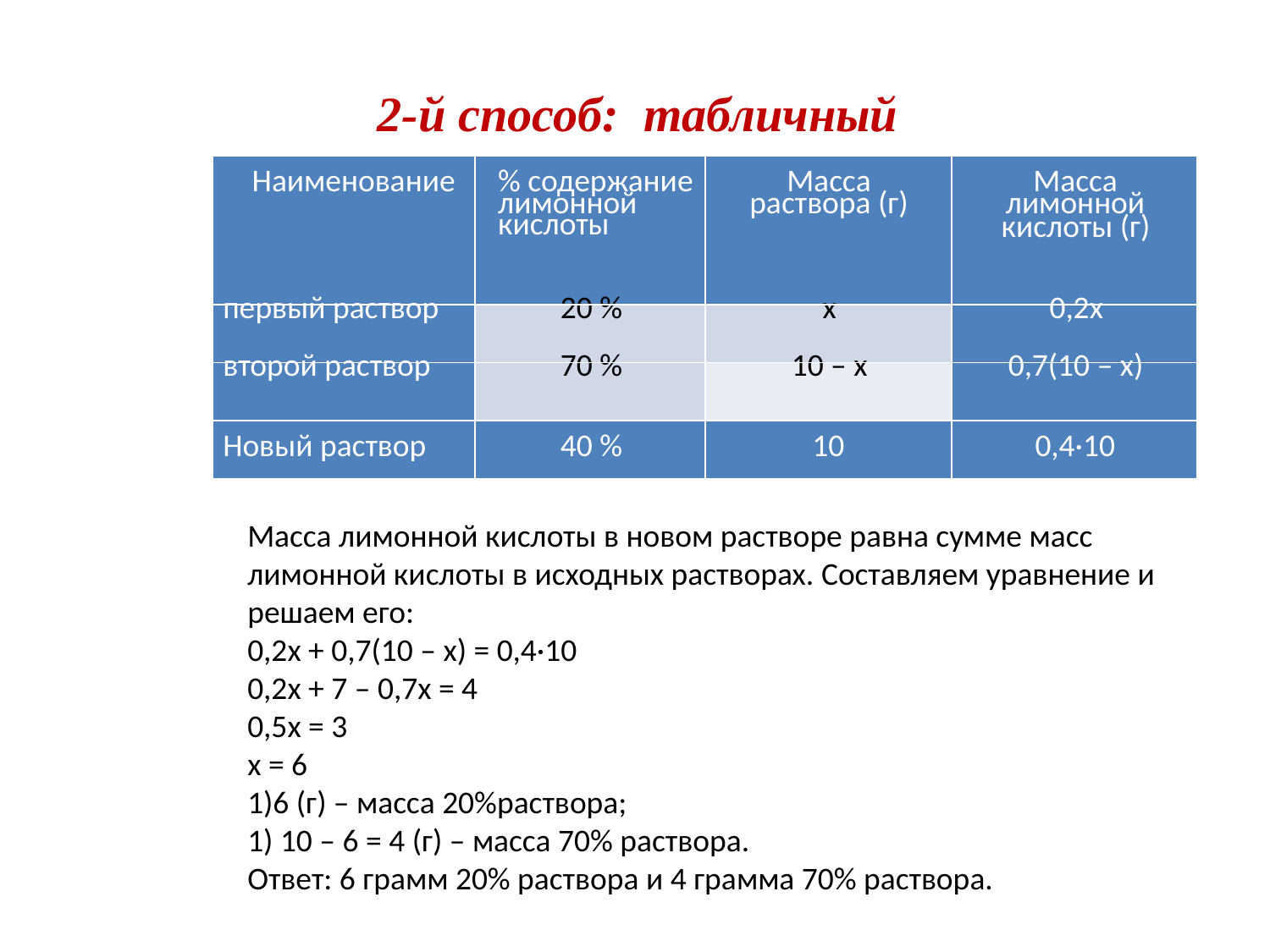

2-й способ:  табличный
| Наименование | % содержание лимонной кислоты | Масса раствора (г) | Масса лимонной кислоты (г) |
| --- | --- | --- | --- |
| первый раствор | 20 % | х | 0,2х |
| второй раствор | 70 % | 10 – х | 0,7(10 – х) |
| Новый раствор | 40 % | 10 | 0,4·10 |

Масса лимонной кислоты в новом растворе равна сумме масс лимонной кислоты в исходных растворах. Составляем уравнение и решаем его:
0,2х + 0,7(10 – х) = 0,4·10
0,2х + 7 – 0,7х = 4
0,5х = 3
х = 6
1)6 (г) – масса 20%раствора;
1) 10 – 6 = 4 (г) – масса 70% раствора.
Ответ: 6 грамм 20% раствора и 4 грамма 70% раствора.